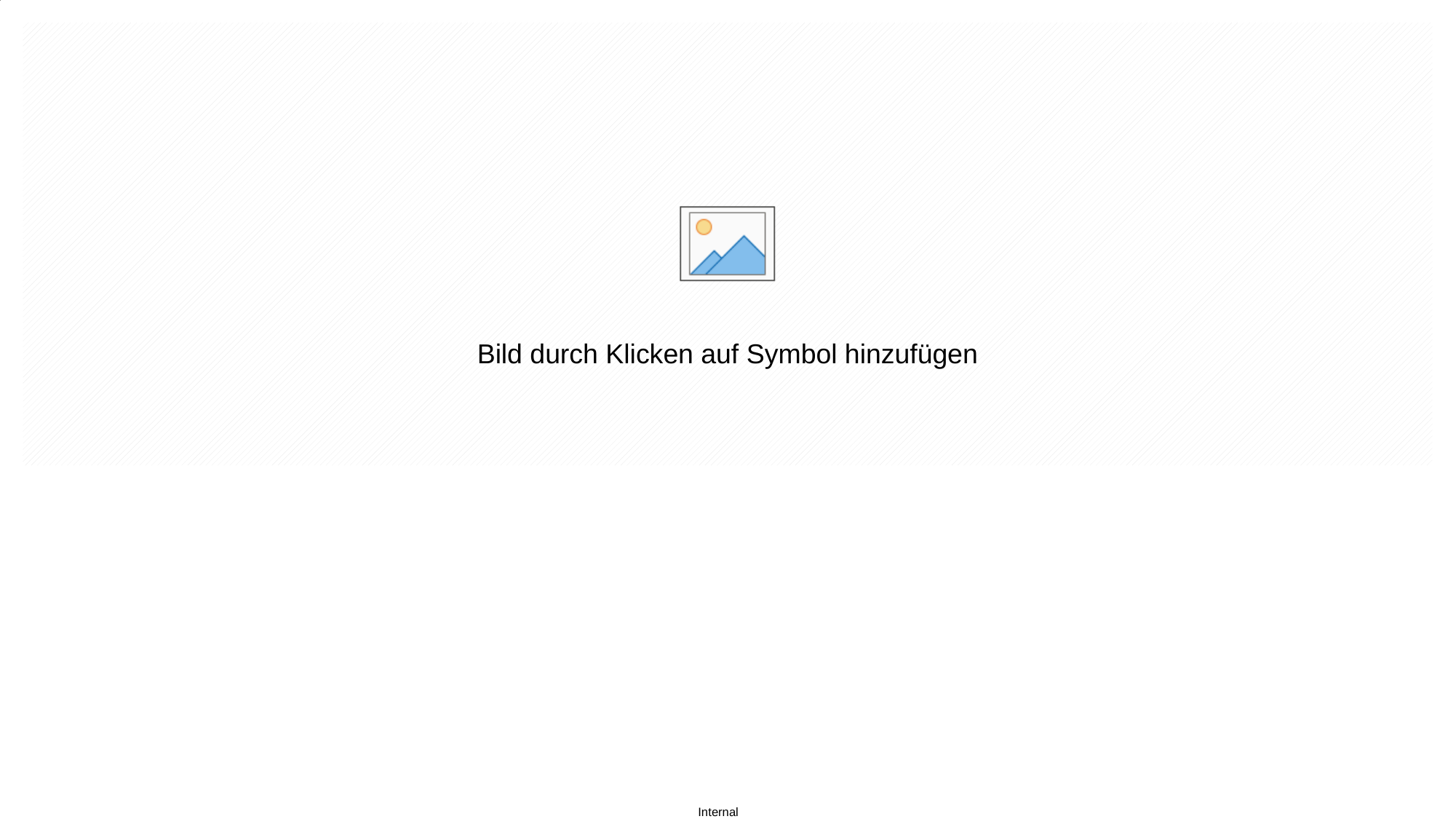

#

1
Author © Continental AG
30.03.2023